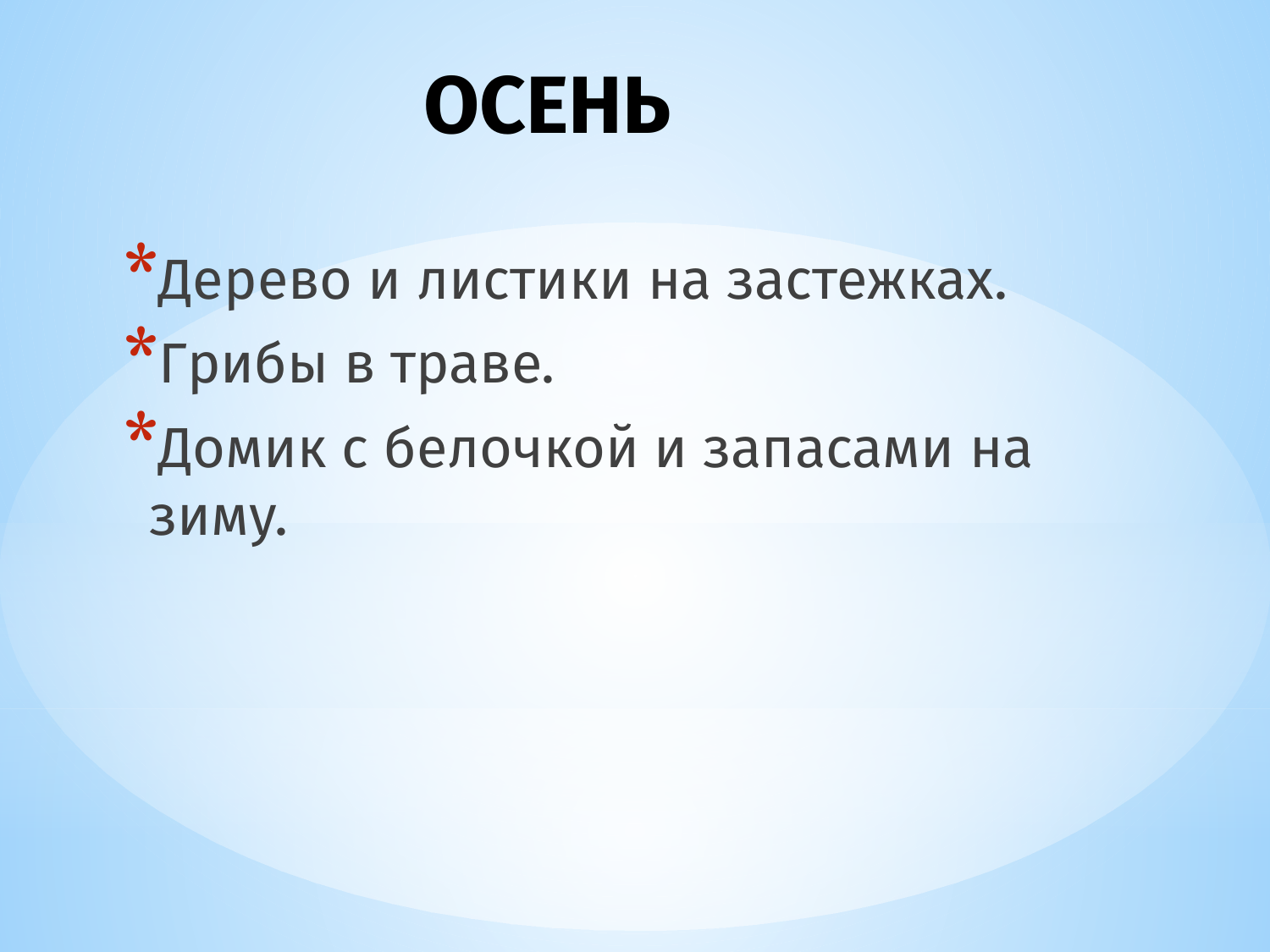

# ОСЕНЬ
Дерево и листики на застежках.
Грибы в траве.
Домик с белочкой и запасами на зиму.